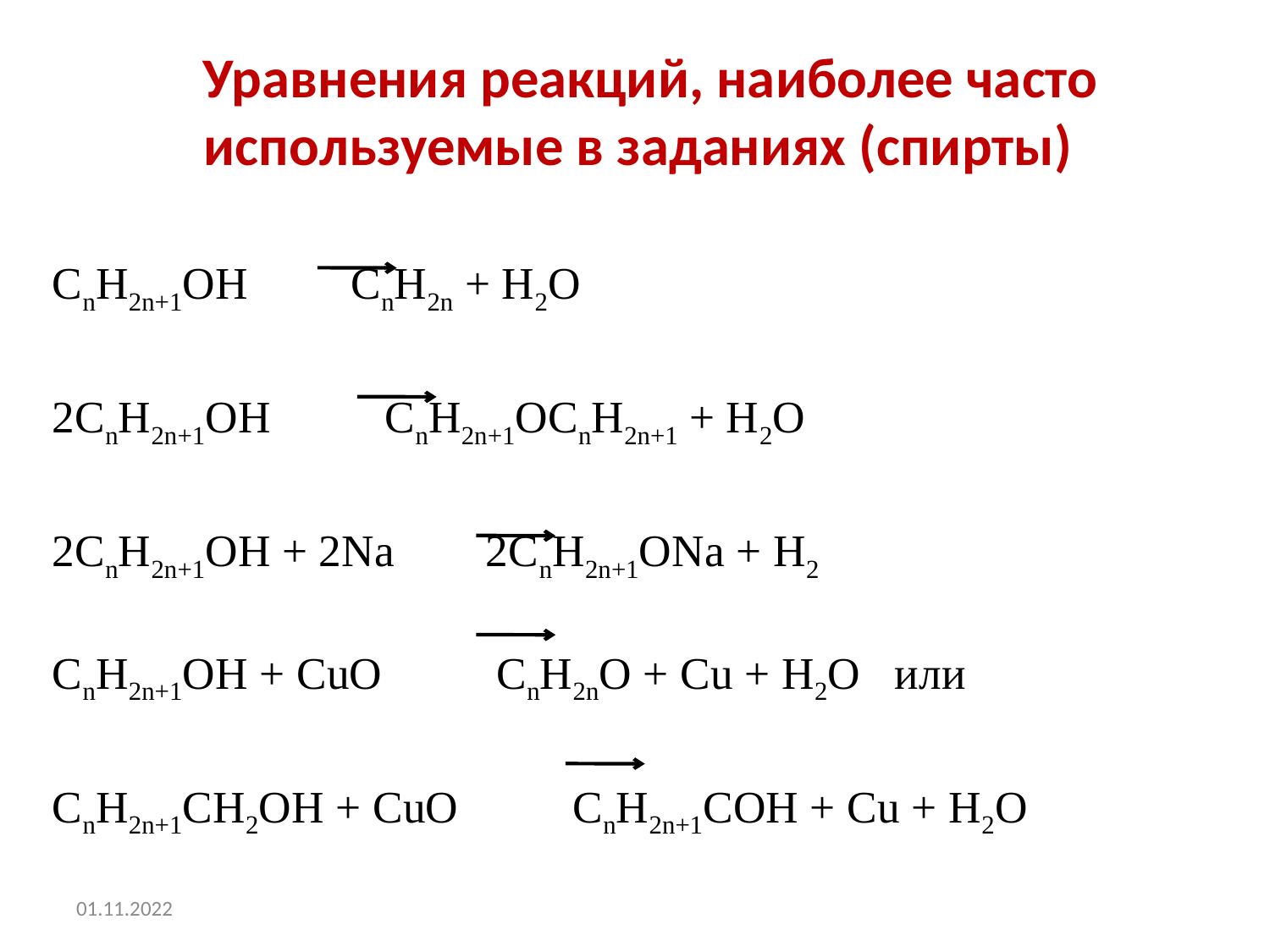

# Уравнения реакций, наиболее часто используемые в заданиях (спирты)
CnH2n+1OH         CnH2n + H2O

2CnH2n+1OH          CnH2n+1OCnH2n+1 + H2O

2CnH2n+1OH + 2Na        2CnH2n+1ONa + H2

CnH2n+1OH + CuO          CnH2nO + Сu + H2O   или

CnH2n+1СН2OH + CuO          CnH2n+1СOH + Сu + H2O

01.11.2022